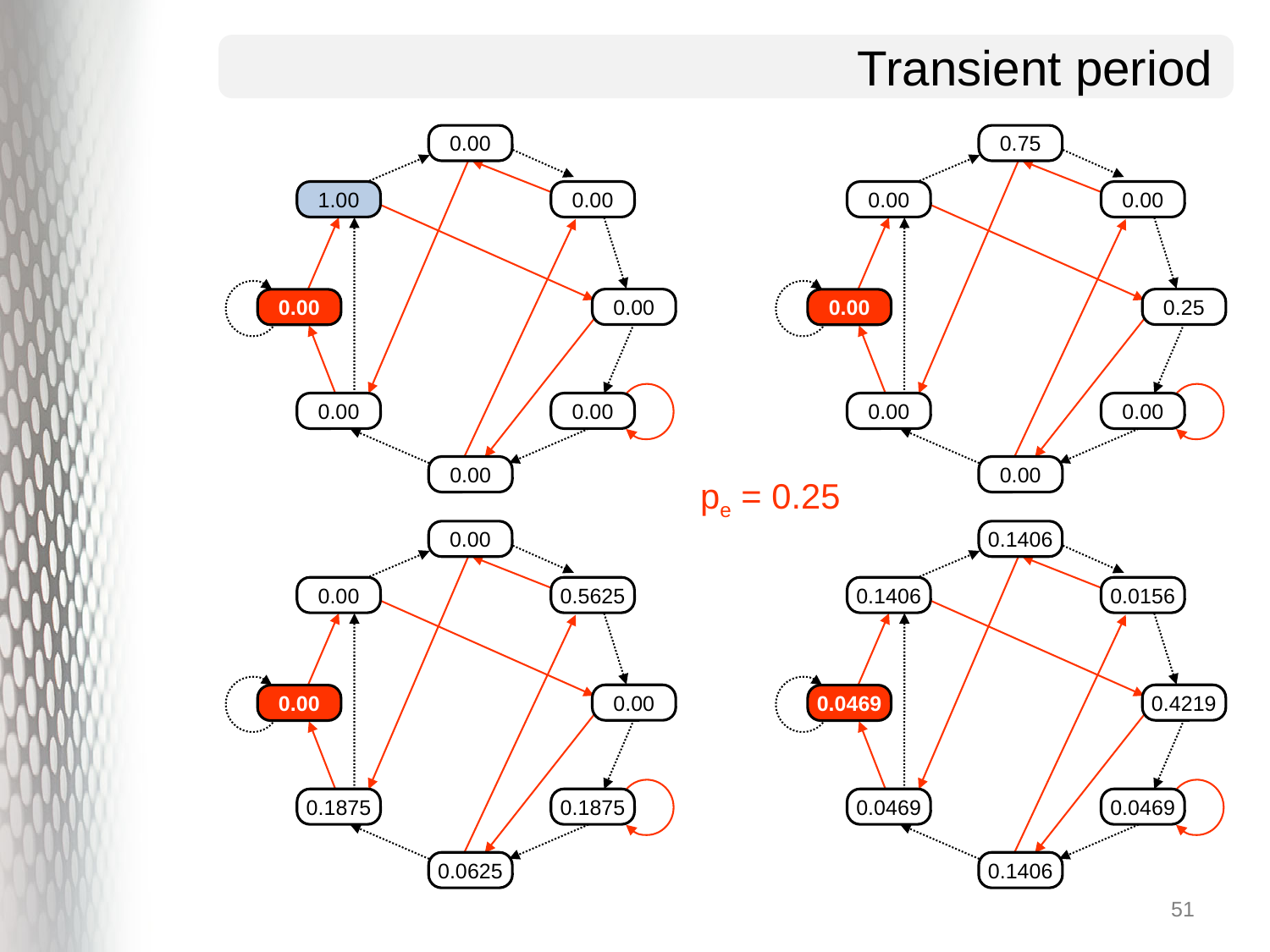

# Transient period
0.00

1.00
0.00

0.00
0.00

0.00
0.00

0.00
0.75

0.00
0.00

0.25
0.00

0.00
0.00

0.00
pe = 0.25
0.00

0.00
0.5625

0.00
0.00

0.1875
0.1875

0.0625
0.1406

0.1406
0.0156

0.4219
0.0469

0.0469
0.0469

0.1406